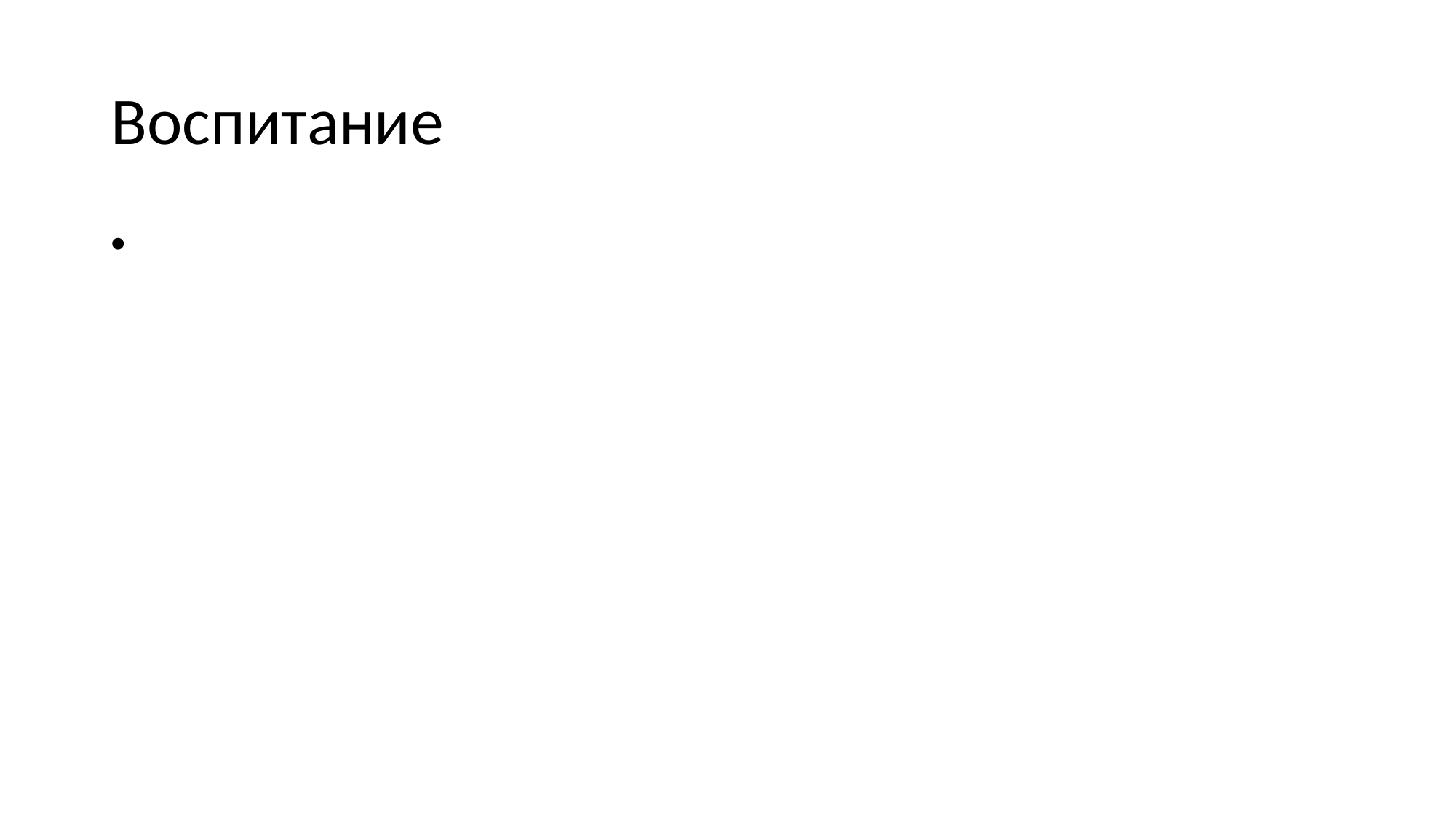

# Воспитание
Как цель, процесс и результат
Как деятельность
Как изменения в самом субъекте/объекте воспитания (самовоспитание)

воспитывать - значит приобщать ребенка к миру человеческих ценностей (год, документ?)